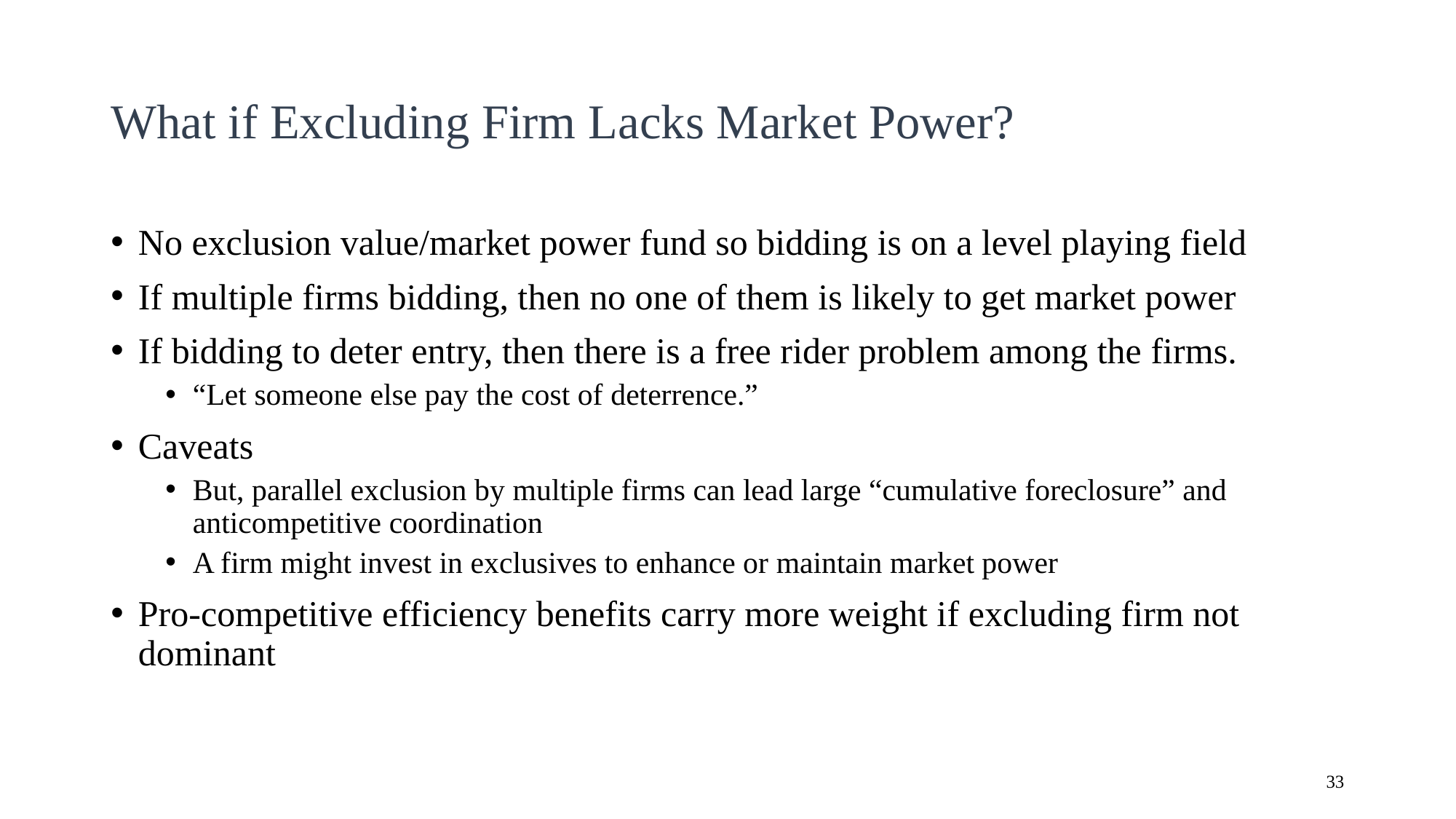

# What if Excluding Firm Lacks Market Power?
No exclusion value/market power fund so bidding is on a level playing field
If multiple firms bidding, then no one of them is likely to get market power
If bidding to deter entry, then there is a free rider problem among the firms.
“Let someone else pay the cost of deterrence.”
Caveats
But, parallel exclusion by multiple firms can lead large “cumulative foreclosure” and anticompetitive coordination
A firm might invest in exclusives to enhance or maintain market power
Pro-competitive efficiency benefits carry more weight if excluding firm not dominant

33